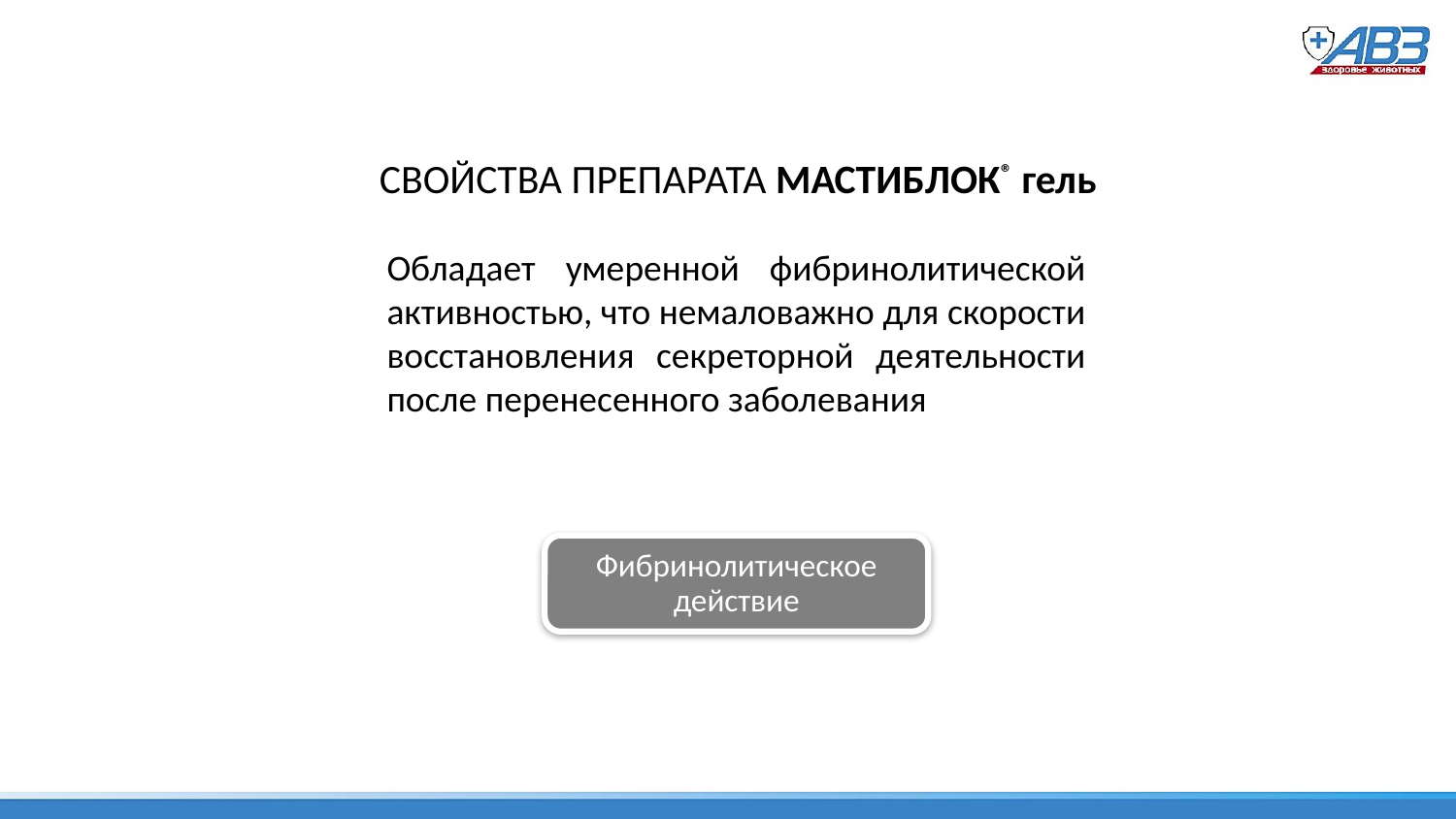

СВОЙСТВА ПРЕПАРАТА МАСТИБЛОК® гель
Обладает умеренной фибринолитической активностью, что немаловажно для скорости восстановления секреторной деятельности после перенесенного заболевания

Фибринолитическое действие